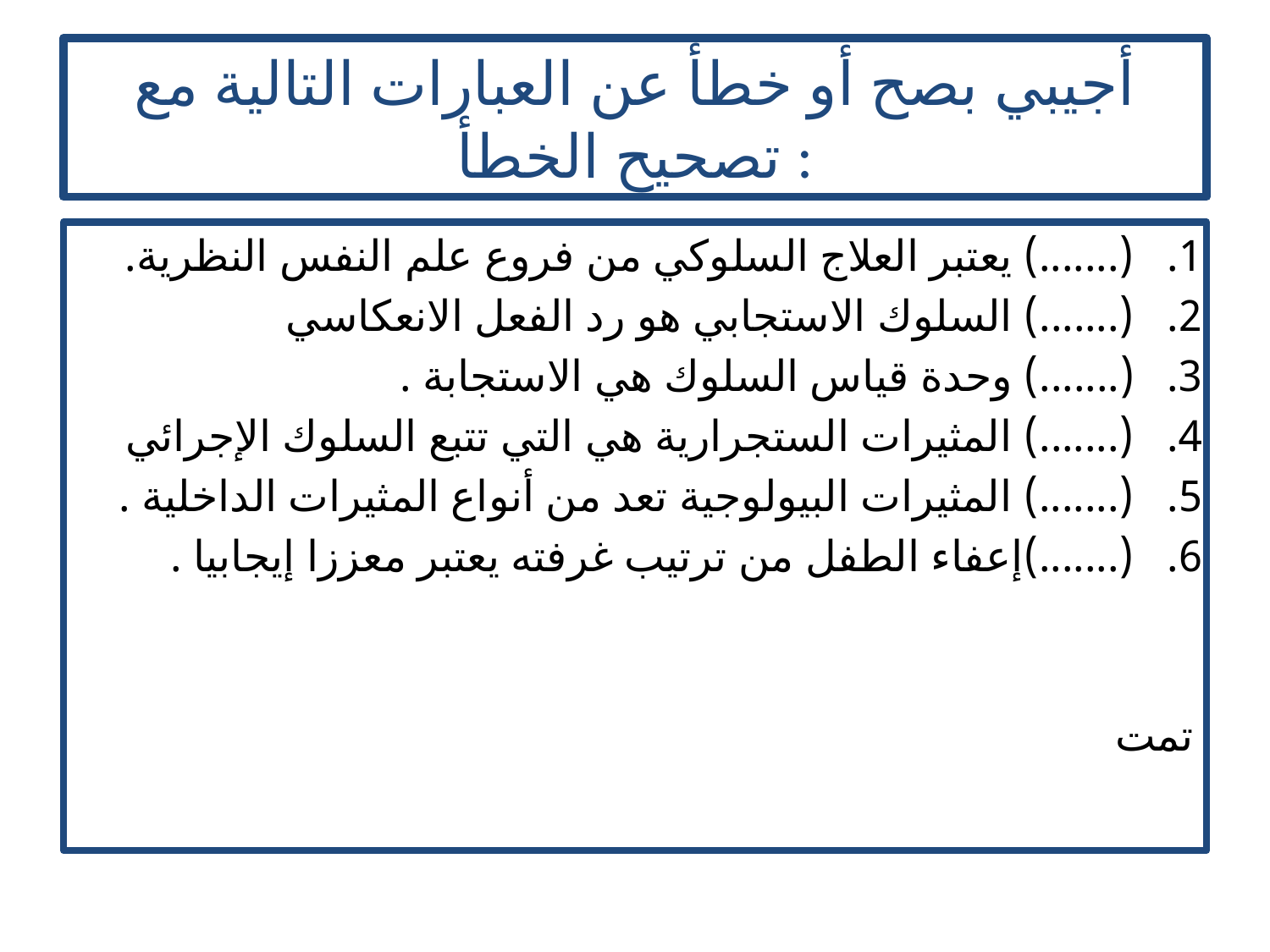

# أجيبي بصح أو خطأ عن العبارات التالية مع تصحيح الخطأ :
(.......) يعتبر العلاج السلوكي من فروع علم النفس النظرية.
(.......) السلوك الاستجابي هو رد الفعل الانعكاسي
(.......) وحدة قياس السلوك هي الاستجابة .
(.......) المثيرات الستجرارية هي التي تتبع السلوك الإجرائي
(.......) المثيرات البيولوجية تعد من أنواع المثيرات الداخلية .
(.......)إعفاء الطفل من ترتيب غرفته يعتبر معززا إيجابيا .

تمت